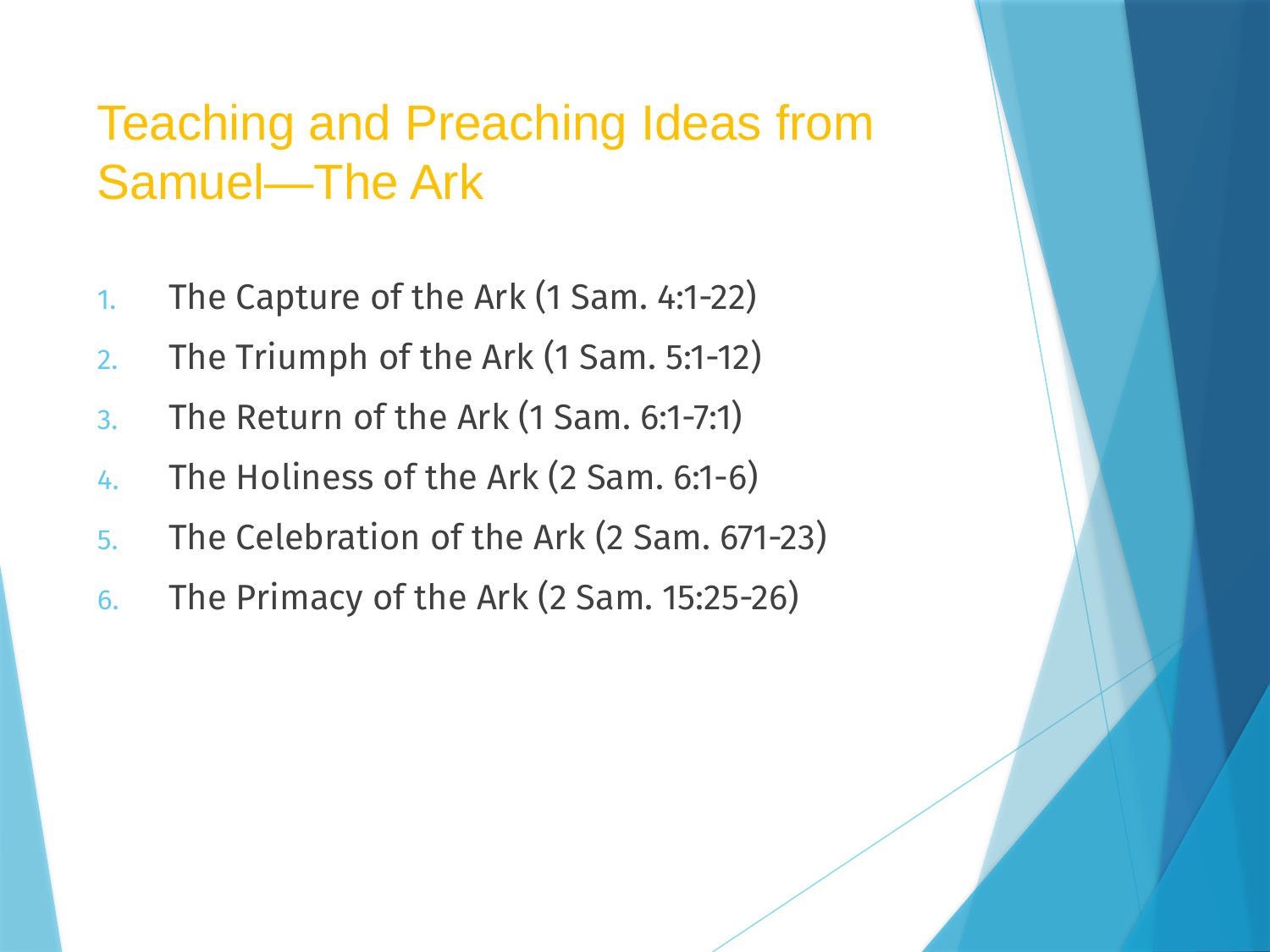

# Teaching and Preaching Ideas from Samuel—The Ark
The Capture of the Ark (1 Sam. 4:1-22)
The Triumph of the Ark (1 Sam. 5:1-12)
The Return of the Ark (1 Sam. 6:1-7:1)
The Holiness of the Ark (2 Sam. 6:1-6)
The Celebration of the Ark (2 Sam. 671-23)
The Primacy of the Ark (2 Sam. 15:25-26)